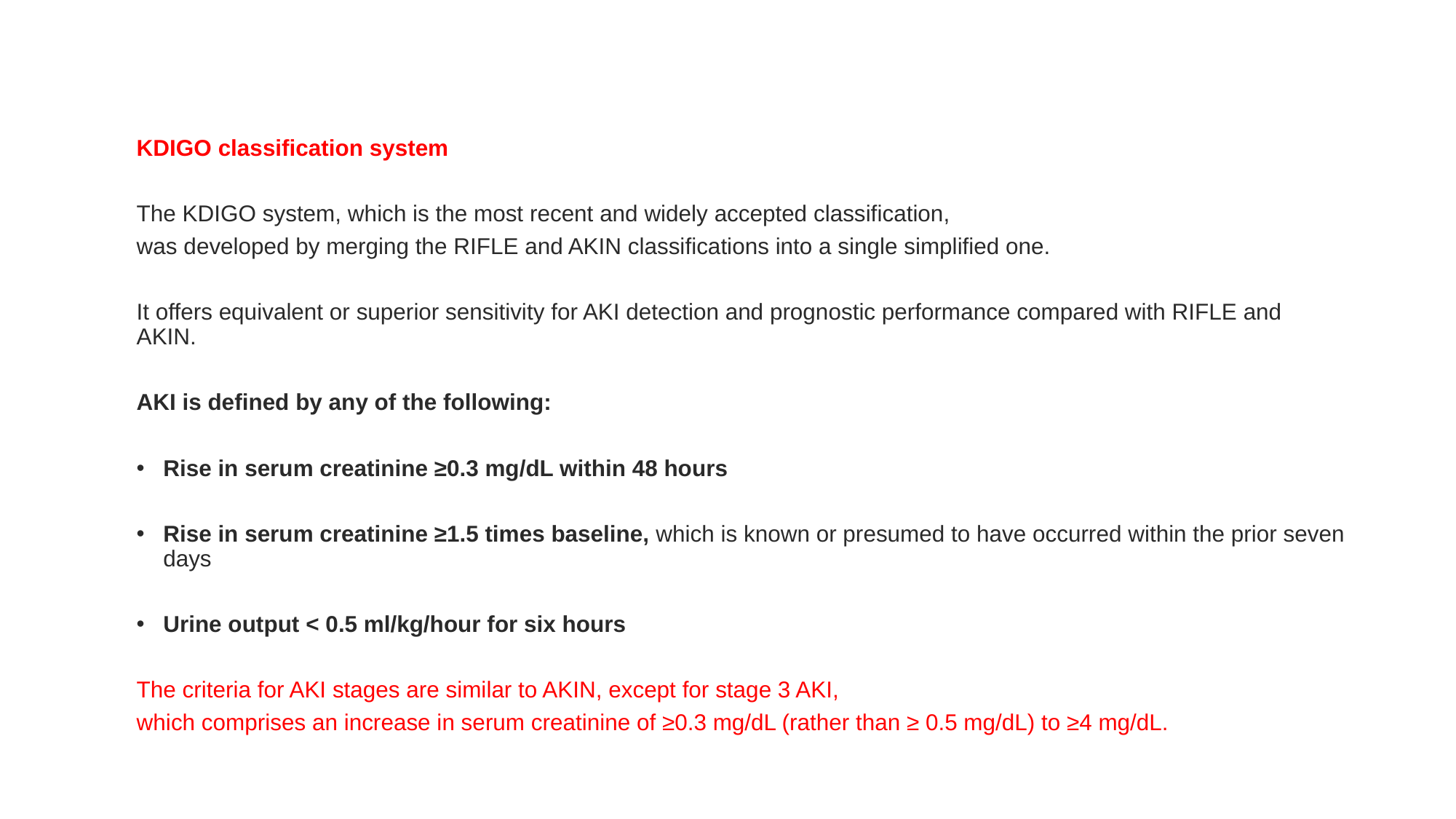

KDIGO classification system

The KDIGO system, which is the most recent and widely accepted classification,
was developed by merging the RIFLE and AKIN classifications into a single simplified one.

It offers equivalent or superior sensitivity for AKI detection and prognostic performance compared with RIFLE and AKIN.

AKI is defined by any of the following:

Rise in serum creatinine ≥0.3 mg/dL within 48 hours

Rise in serum creatinine ≥1.5 times baseline, which is known or presumed to have occurred within the prior seven days

Urine output < 0.5 ml/kg/hour for six hours

The criteria for AKI stages are similar to AKIN, except for stage 3 AKI,
which comprises an increase in serum creatinine of ≥0.3 mg/dL (rather than ≥ 0.5 mg/dL) to ≥4 mg/dL.